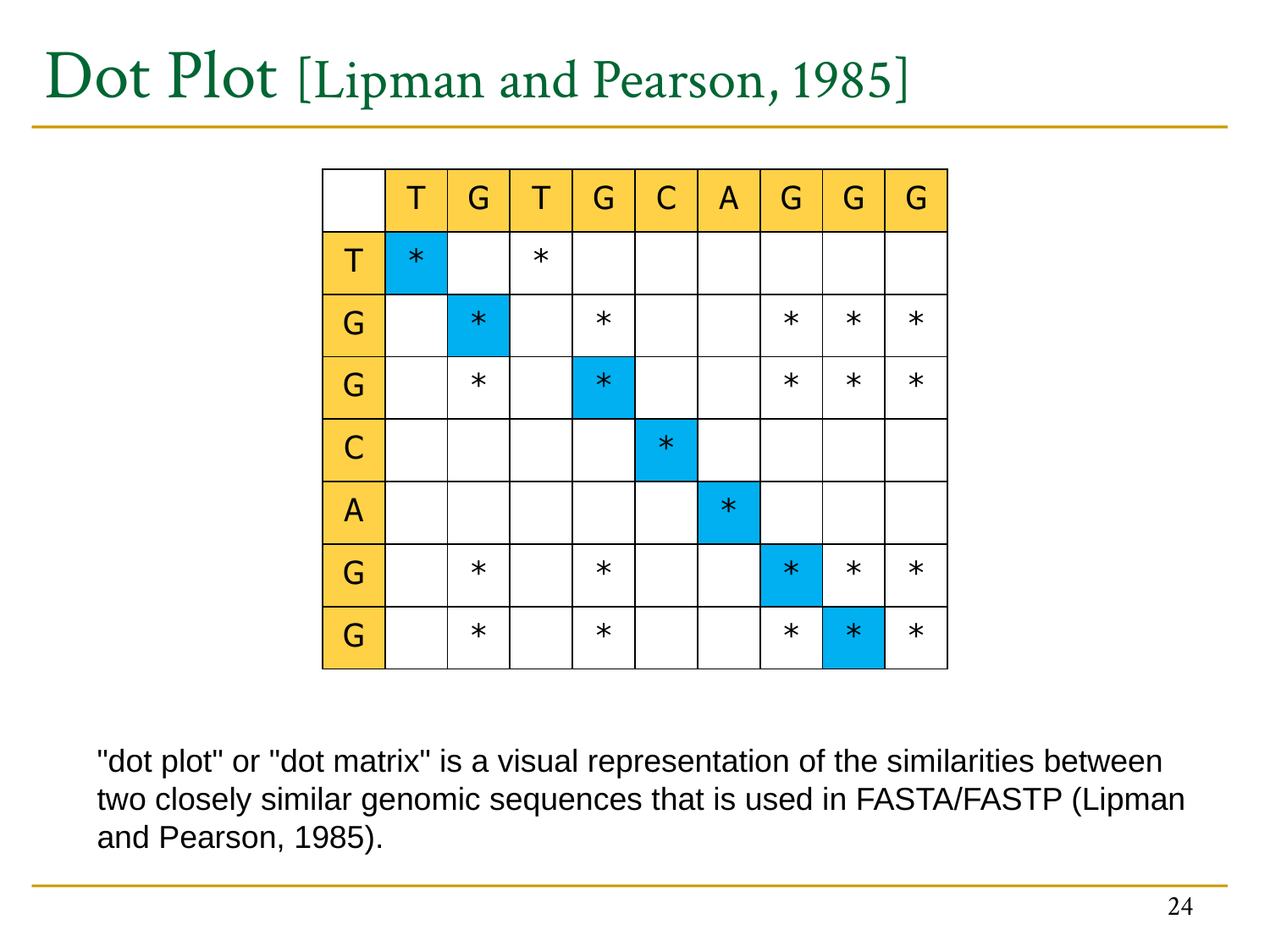

# Dot Plot [Lipman and Pearson, 1985]
|  | T | G | T | G | C | A | G | G | G |
| --- | --- | --- | --- | --- | --- | --- | --- | --- | --- |
| T | \* |  | \* |  |  |  |  |  |  |
| G |  | \* |  | \* |  |  | \* | \* | \* |
| G |  | \* |  | \* |  |  | \* | \* | \* |
| C |  |  |  |  | \* |  |  |  |  |
| A |  |  |  |  |  | \* |  |  |  |
| G |  | \* |  | \* |  |  | \* | \* | \* |
| G |  | \* |  | \* |  |  | \* | \* | \* |
"dot plot" or "dot matrix" is a visual representation of the similarities between two closely similar genomic sequences that is used in FASTA/FASTP (Lipman and Pearson, 1985).
24